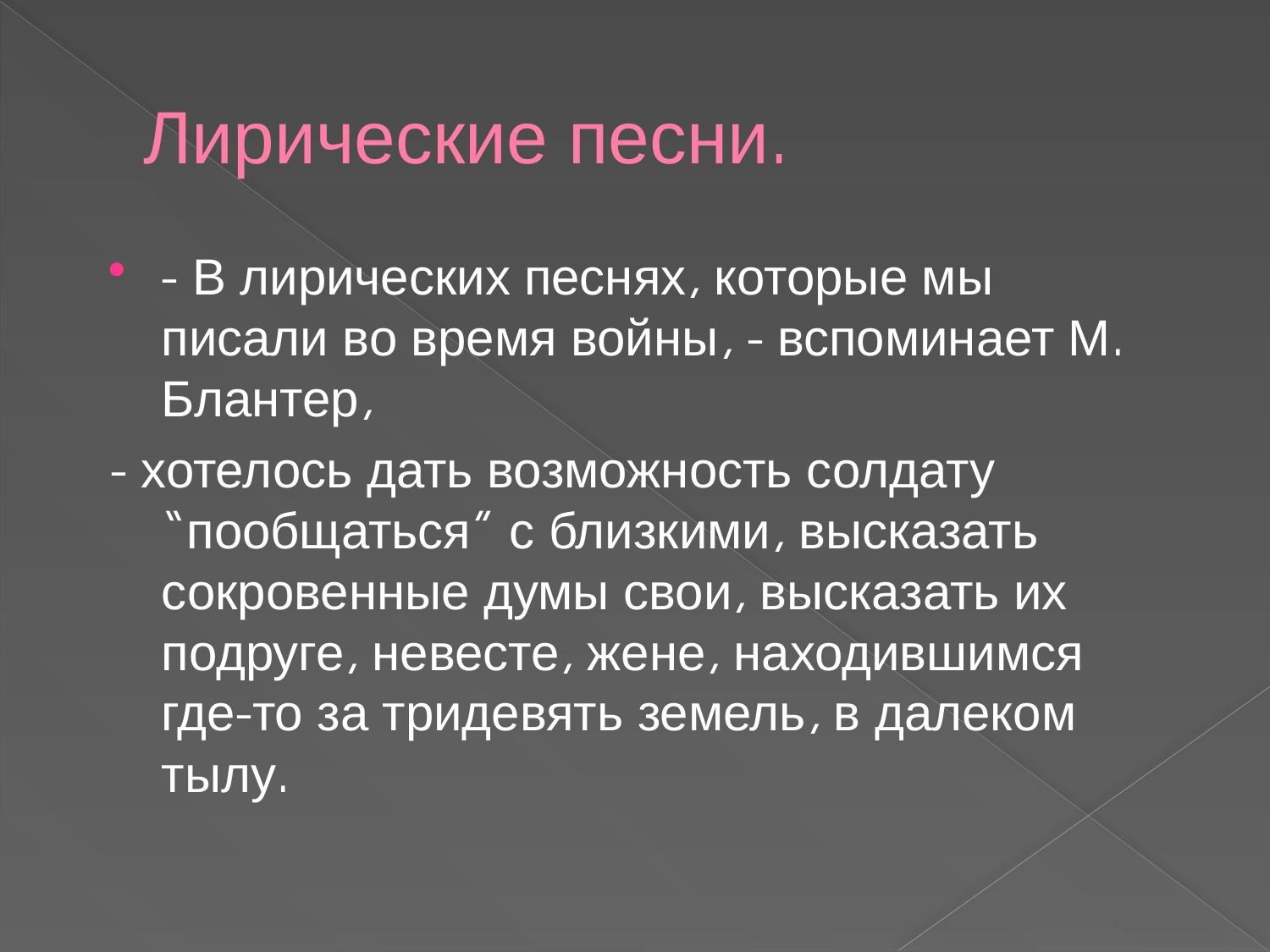

# Лирические песни.
- В лирических песнях, которые мы писали во время войны, - вспоминает М. Блантер,
- хотелось дать возможность солдату “пообщаться” с близкими, высказать сокровенные думы свои, высказать их подруге, невесте, жене, находившимся где-то за тридевять земель, в далеком тылу.